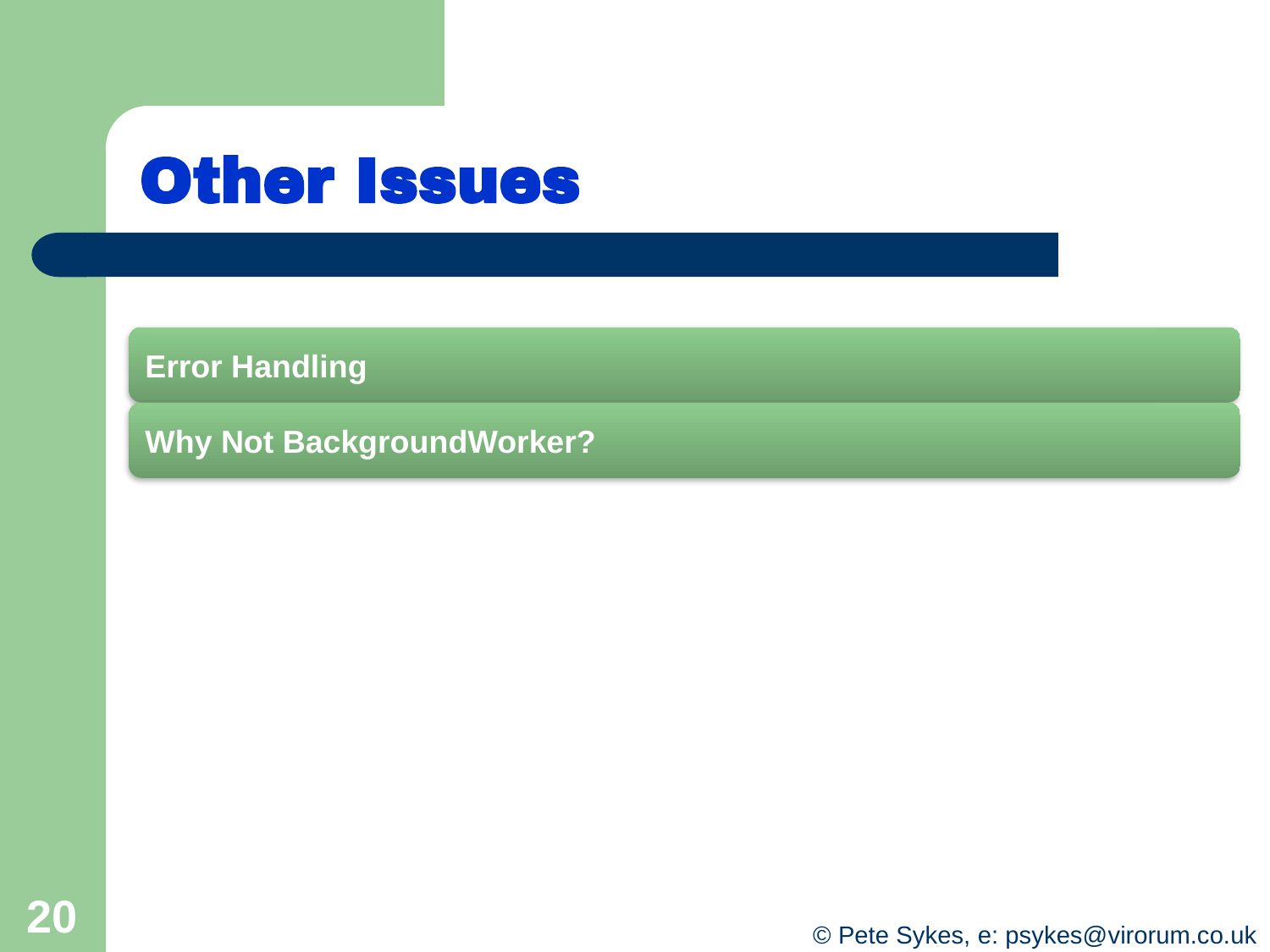

# Other Issues
Error Handling
Why Not BackgroundWorker?
20
© Pete Sykes, e: psykes@virorum.co.uk